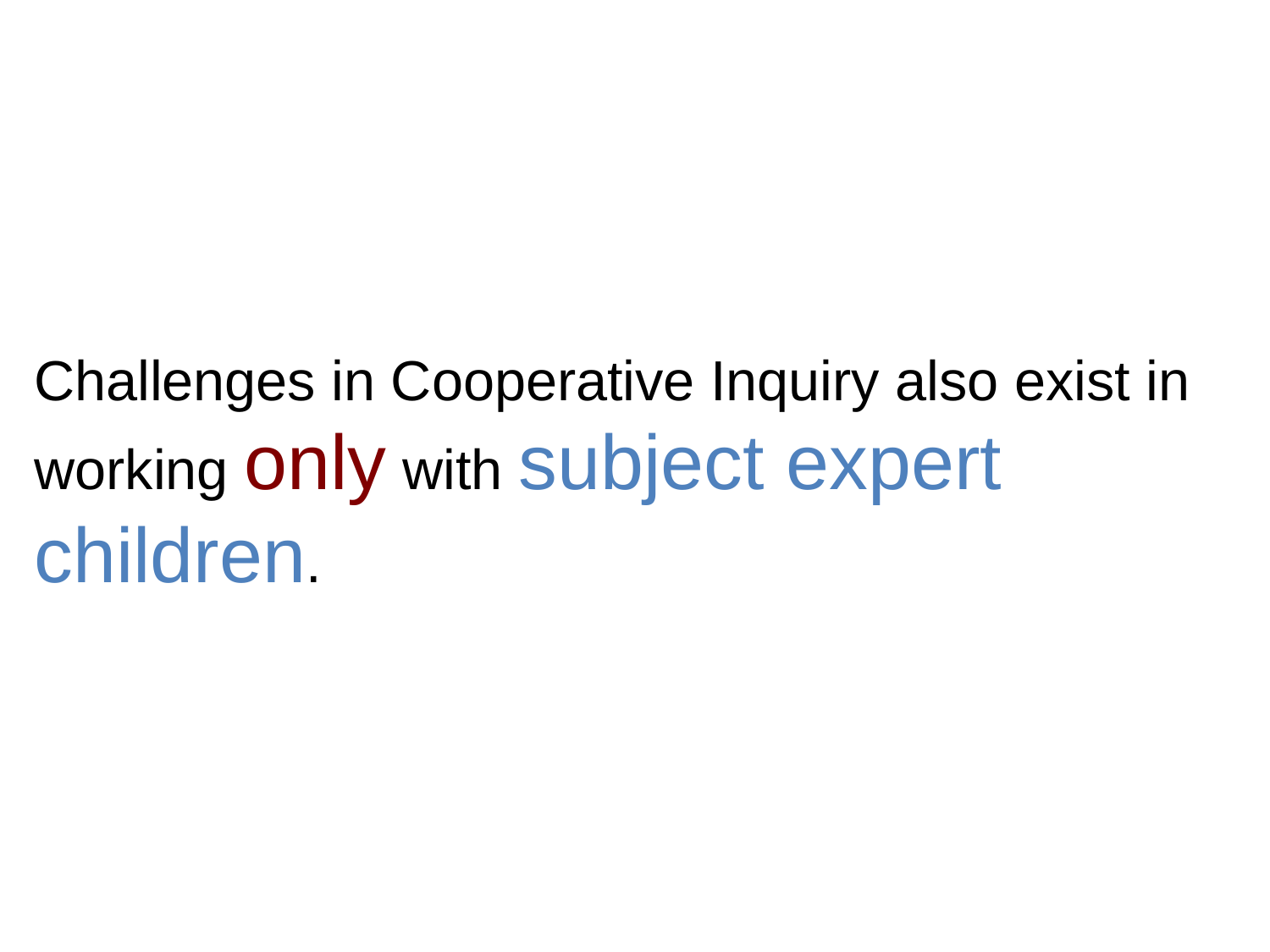

Challenges in Cooperative Inquiry also exist in working only with subject expert children.